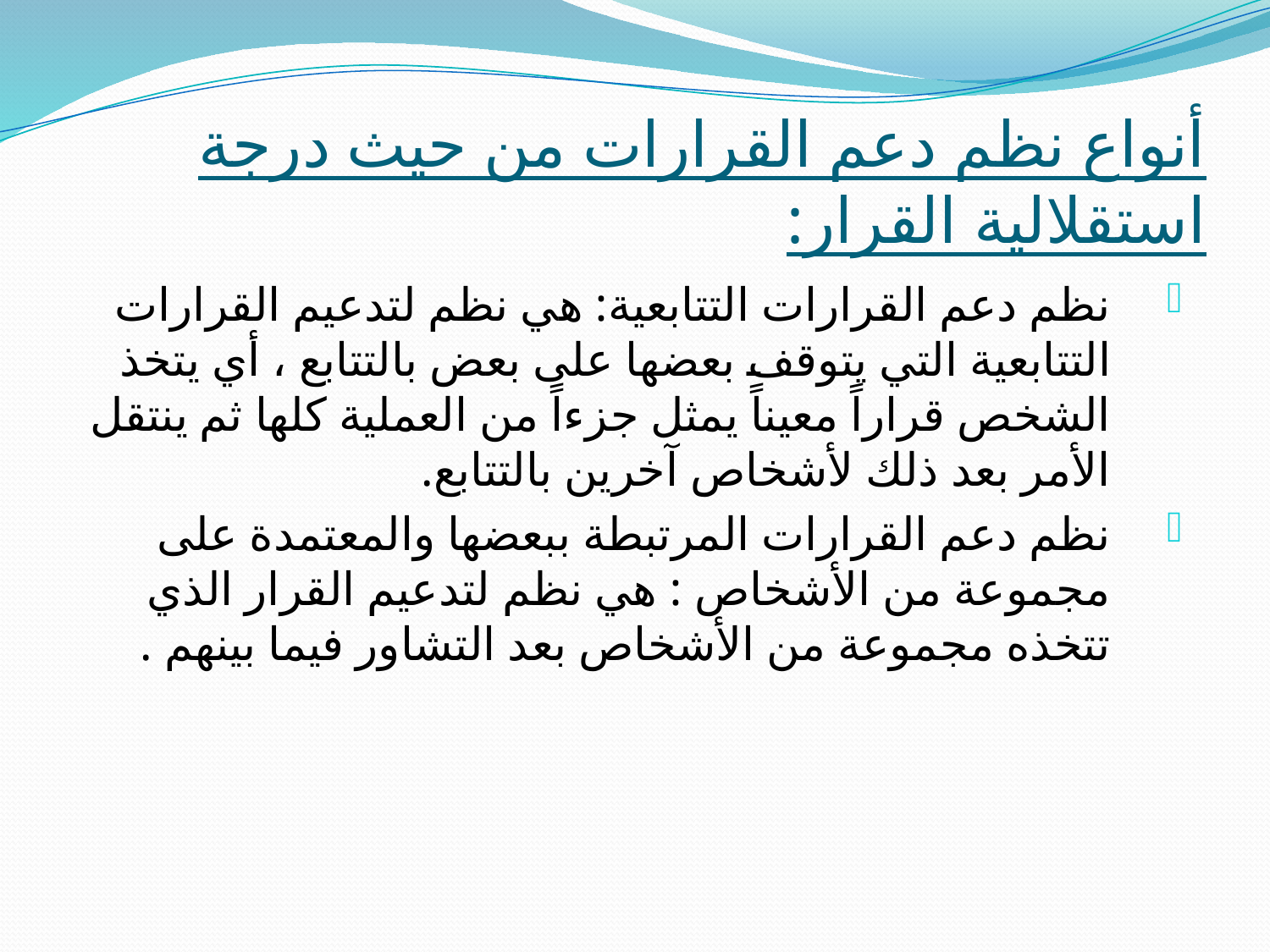

# أنواع نظم دعم القرارات من حيث درجة استقلالية القرار:
نظم دعم القرارات التتابعية: هي نظم لتدعيم القرارات التتابعية التي يتوقف بعضها على بعض بالتتابع ، أي يتخذ الشخص قراراً معيناً يمثل جزءاً من العملية كلها ثم ينتقل الأمر بعد ذلك لأشخاص آخرين بالتتابع.
نظم دعم القرارات المرتبطة ببعضها والمعتمدة على مجموعة من الأشخاص : هي نظم لتدعيم القرار الذي تتخذه مجموعة من الأشخاص بعد التشاور فيما بينهم .